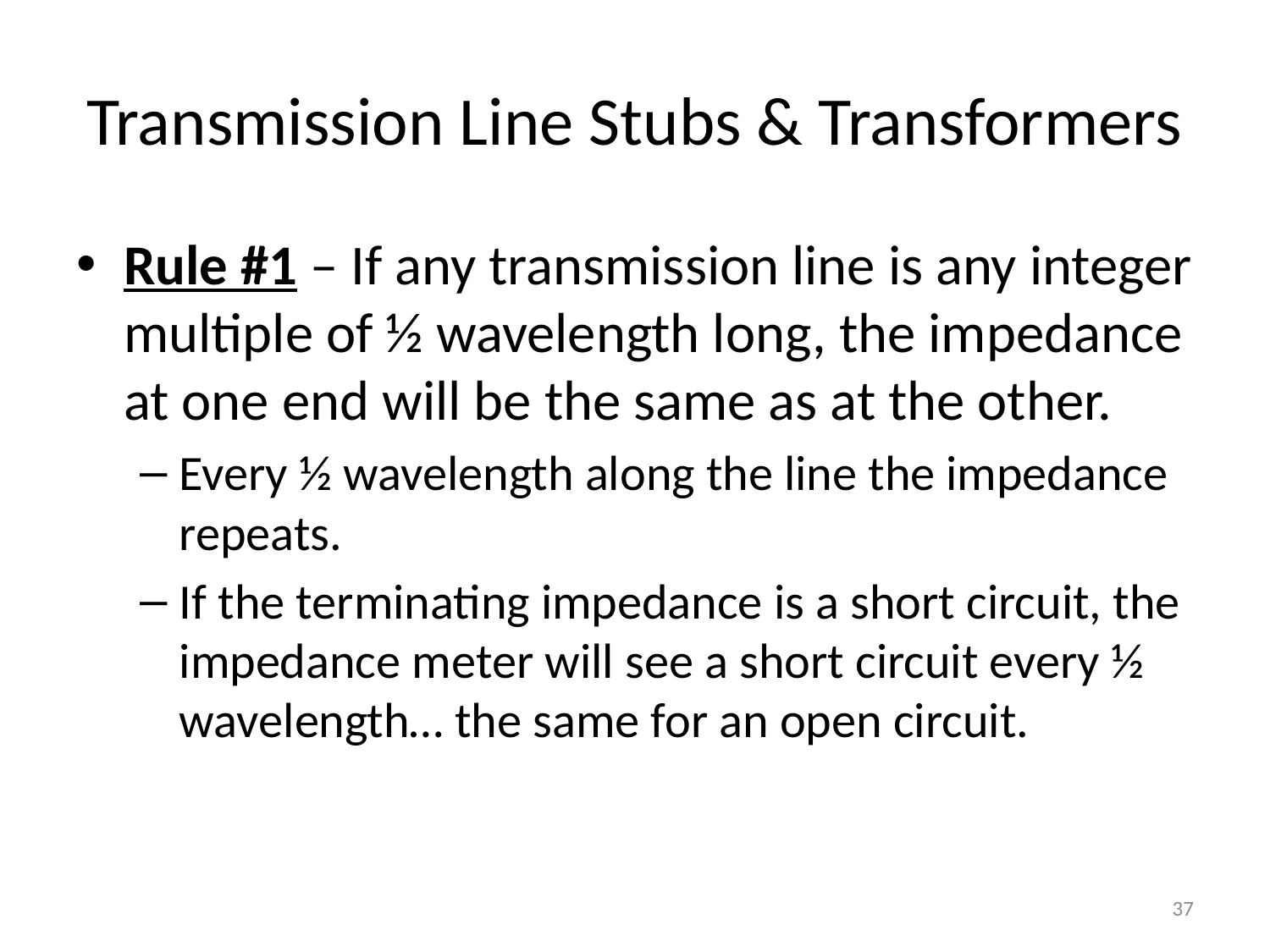

# Transmission Line Stubs & Transformers
Rule #1 – If any transmission line is any integer multiple of ½ wavelength long, the impedance at one end will be the same as at the other.
Every ½ wavelength along the line the impedance repeats.
If the terminating impedance is a short circuit, the impedance meter will see a short circuit every ½ wavelength… the same for an open circuit.
37